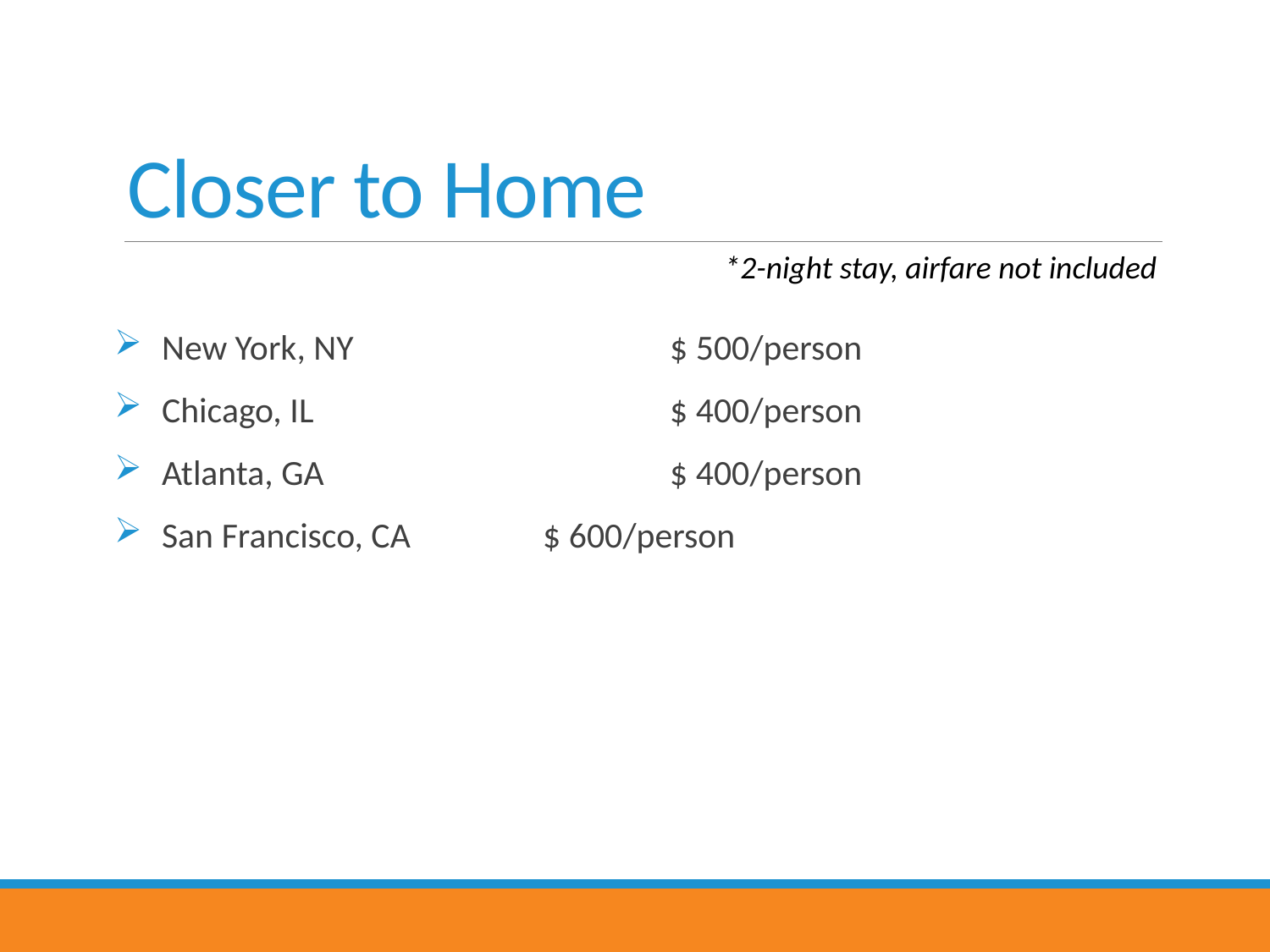

# Closer to Home
*2-night stay, airfare not included

New York, NY 			$ 500/person
Chicago, IL			$ 400/person
Atlanta, GA			$ 400/person
San Francisco, CA		$ 600/person